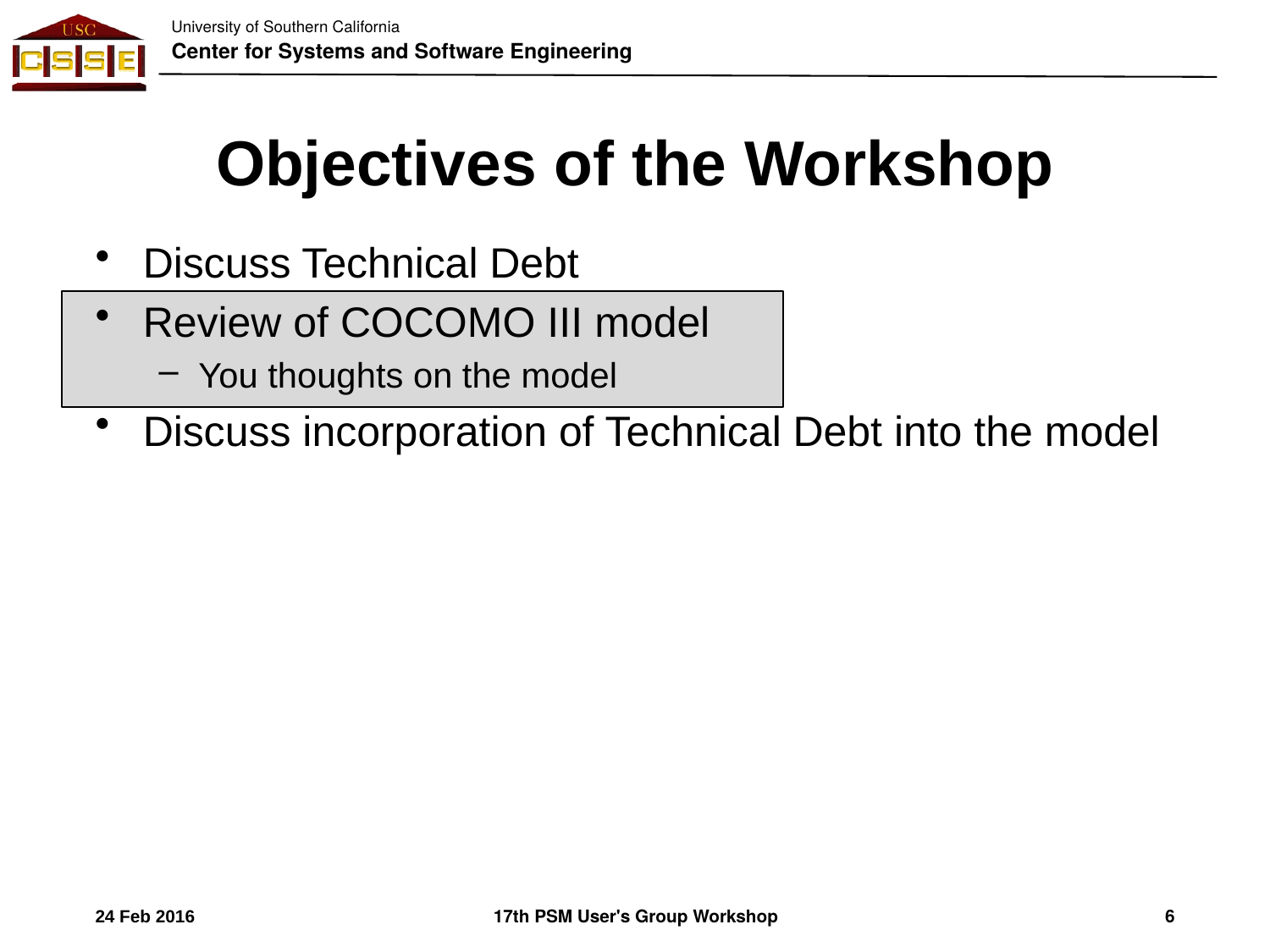

# Objectives of the Workshop
Discuss Technical Debt
Review of COCOMO III model
You thoughts on the model
Discuss incorporation of Technical Debt into the model

24 Feb 2016
6
17th PSM User's Group Workshop